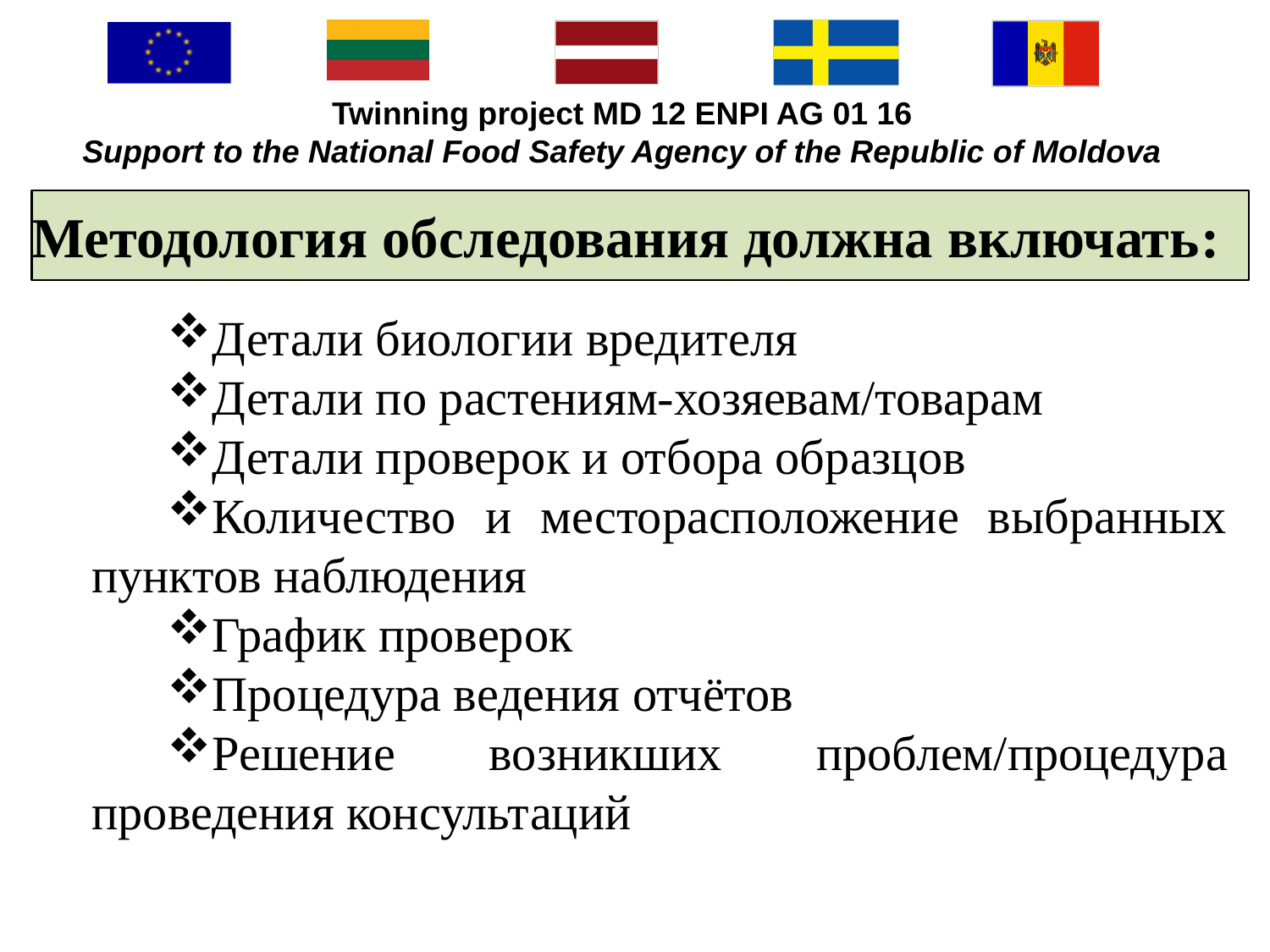

Методология обследования должна включать:
Детали биологии вредителя
Детали по растениям-хозяевам/товарам
Детали проверок и отбора образцов
Количество и месторасположение выбранных пунктов наблюдения
График проверок
Процедура ведения отчётов
Решение возникших проблем/процедура проведения консультаций